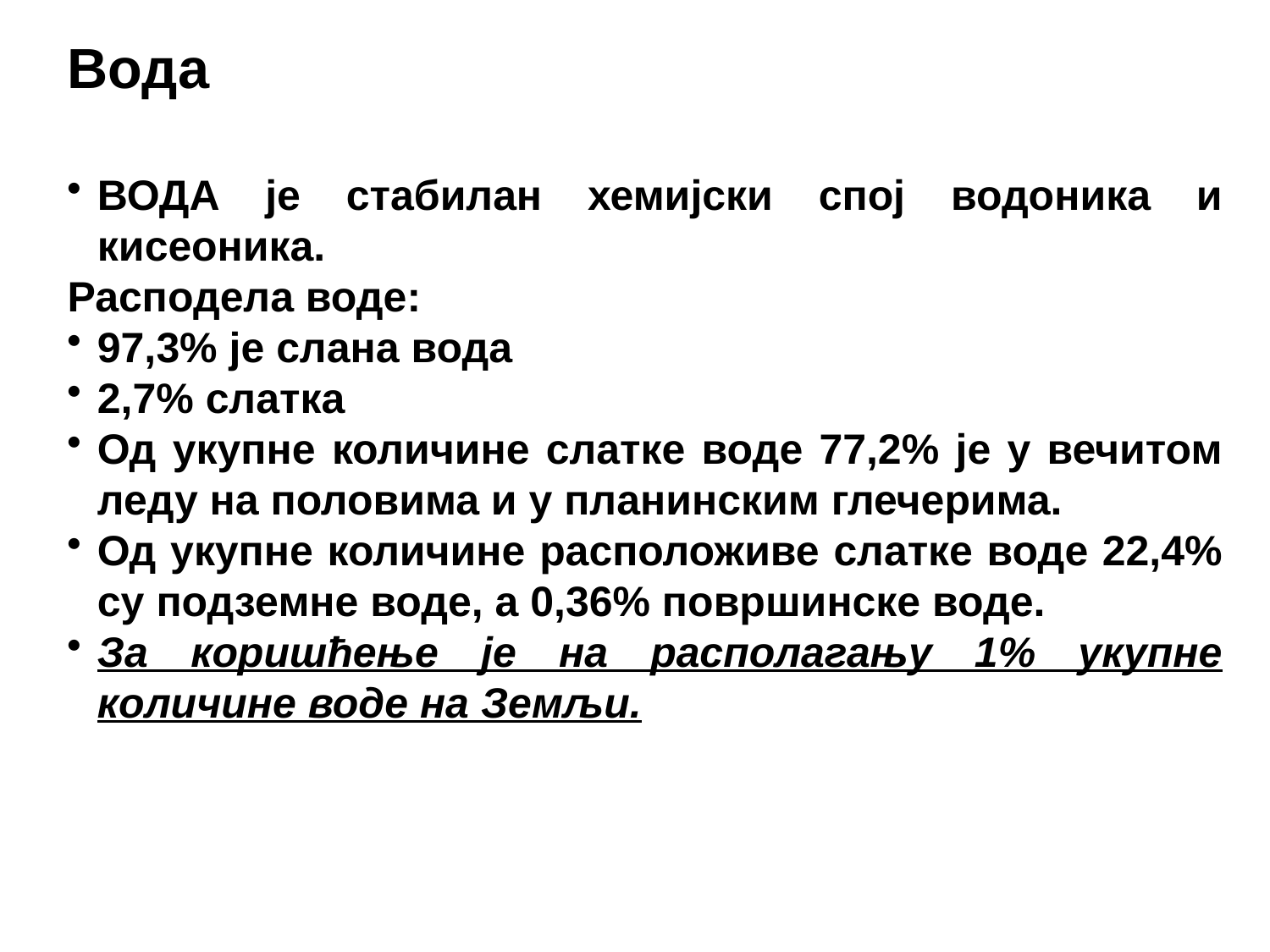

Вода

ВОДА је стабилан хемијски спој водоника и кисеоника.
Расподела воде:
97,3% је слана вода
2,7% слатка
Од укупне количине слатке воде 77,2% је у вечитом леду на половима и у планинским глечерима.
Од укупне количине расположиве слатке воде 22,4% су подземне воде, а 0,36% површинске воде.
За коришћење је на располагању 1% укупне количине воде на Земљи.